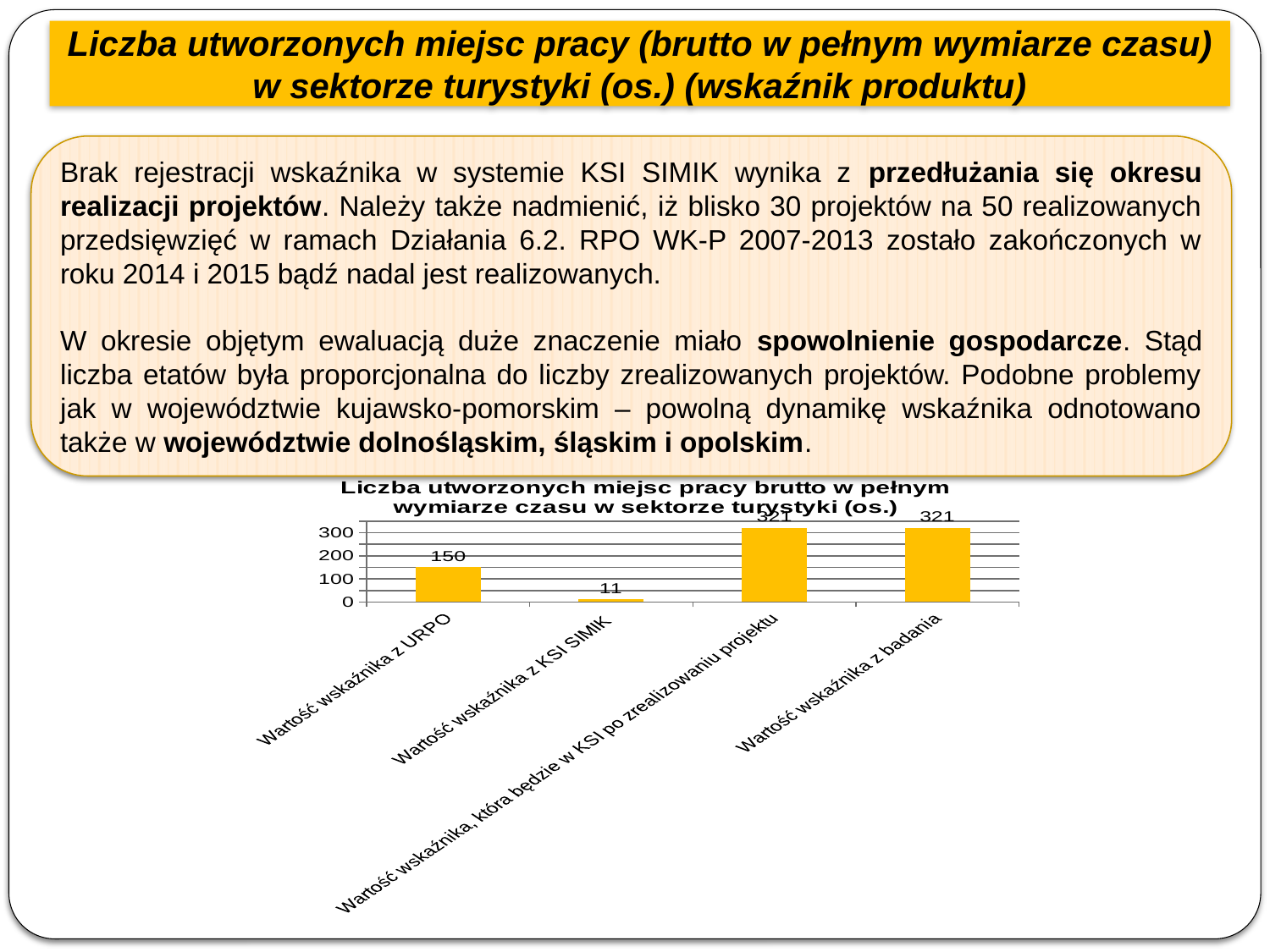

Liczba utworzonych miejsc pracy (brutto w pełnym wymiarze czasu) w sektorze turystyki (os.) (wskaźnik produktu)
Brak rejestracji wskaźnika w systemie KSI SIMIK wynika z przedłużania się okresu realizacji projektów. Należy także nadmienić, iż blisko 30 projektów na 50 realizowanych przedsięwzięć w ramach Działania 6.2. RPO WK-P 2007-2013 zostało zakończonych w roku 2014 i 2015 bądź nadal jest realizowanych.

W okresie objętym ewaluacją duże znaczenie miało spowolnienie gospodarcze. Stąd liczba etatów była proporcjonalna do liczby zrealizowanych projektów. Podobne problemy jak w województwie kujawsko-pomorskim – powolną dynamikę wskaźnika odnotowano także w województwie dolnośląskim, śląskim i opolskim.

### Chart: Liczba utworzonych miejsc pracy brutto w pełnym wymiarze czasu w sektorze turystyki (os.)

| Category | Liczba utworzonych miejsc pracy brutto w pełnym wymiarze czasu w sektorze turystyki (osoby) |
|---|---|
| Wartość wskaźnika z URPO | 150.0 |
| Wartość wskaźnika z KSI SIMIK  | 11.0 |
| Wartość wskaźnika, która będzie w KSI po zrealizowaniu projektu | 321.0 |
| Wartość wskaźnika z badania | 321.0 |